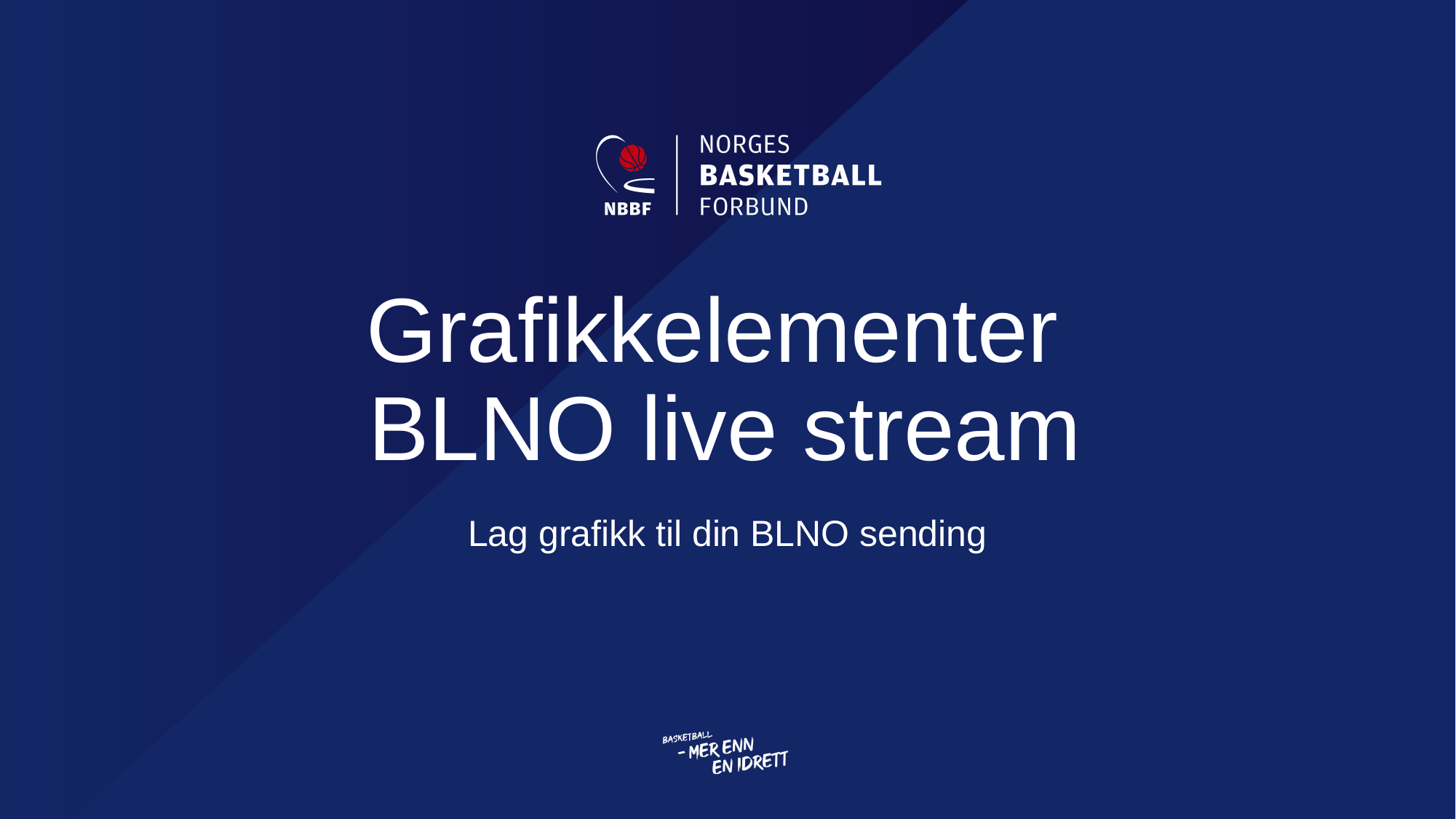

# Grafikkelementer BLNO live stream
Lag grafikk til din BLNO sending